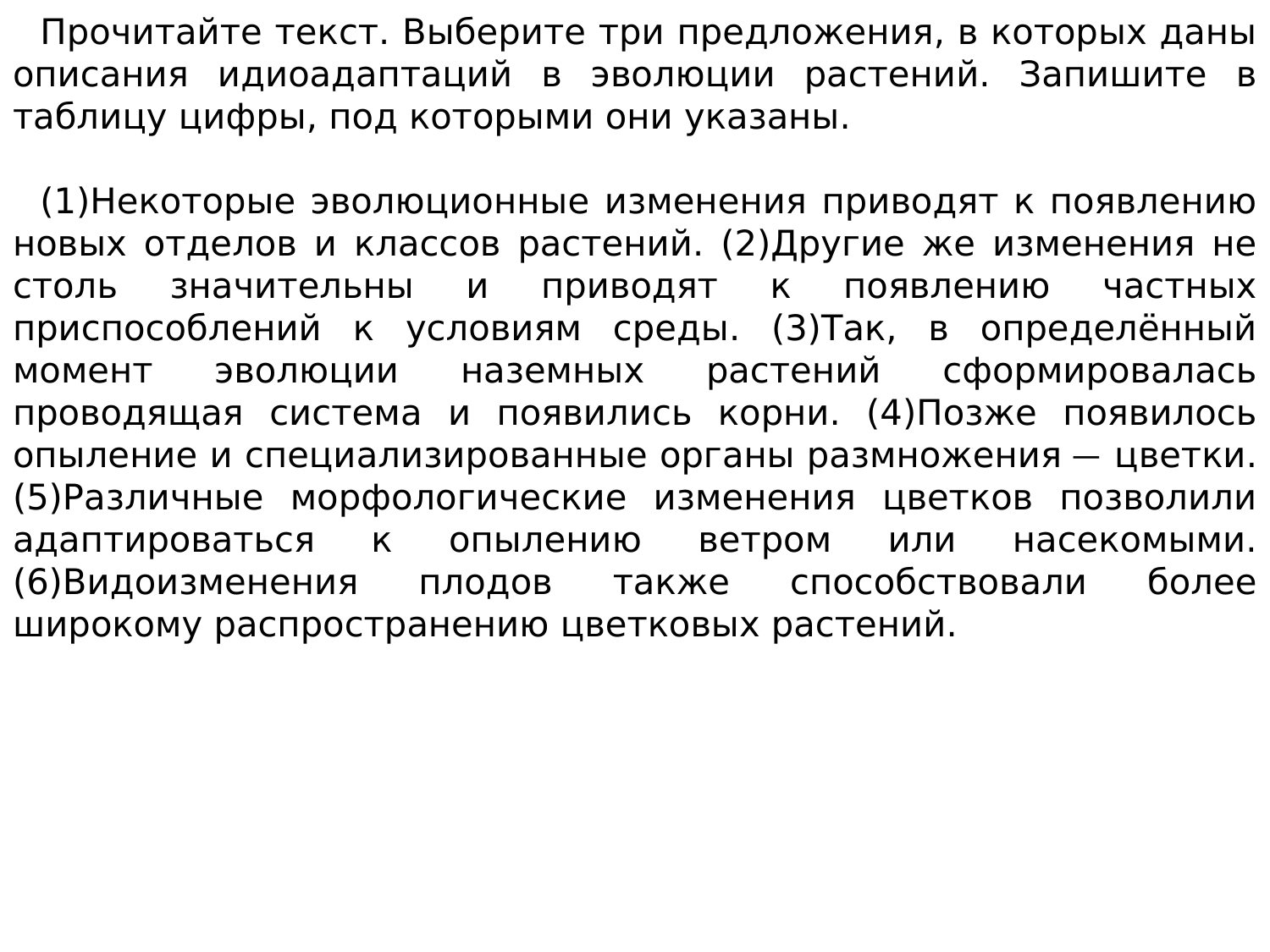

Прочитайте текст. Выберите три предложения, в которых даны описания идиоадаптаций в эволюции растений. Запишите в таблицу цифры, под которыми они указаны.

(1)Некоторые эволюционные изменения приводят к появлению новых отделов и классов растений. (2)Другие же изменения не столь значительны и приводят к появлению частных приспособлений к условиям среды. (3)Так, в определённый момент эволюции наземных растений сформировалась проводящая система и появились корни. (4)Позже появилось опыление и специализированные органы размножения — цветки. (5)Различные морфологические изменения цветков позволили адаптироваться к опылению ветром или насекомыми. (6)Видоизменения плодов также способствовали более широкому распространению цветковых растений.